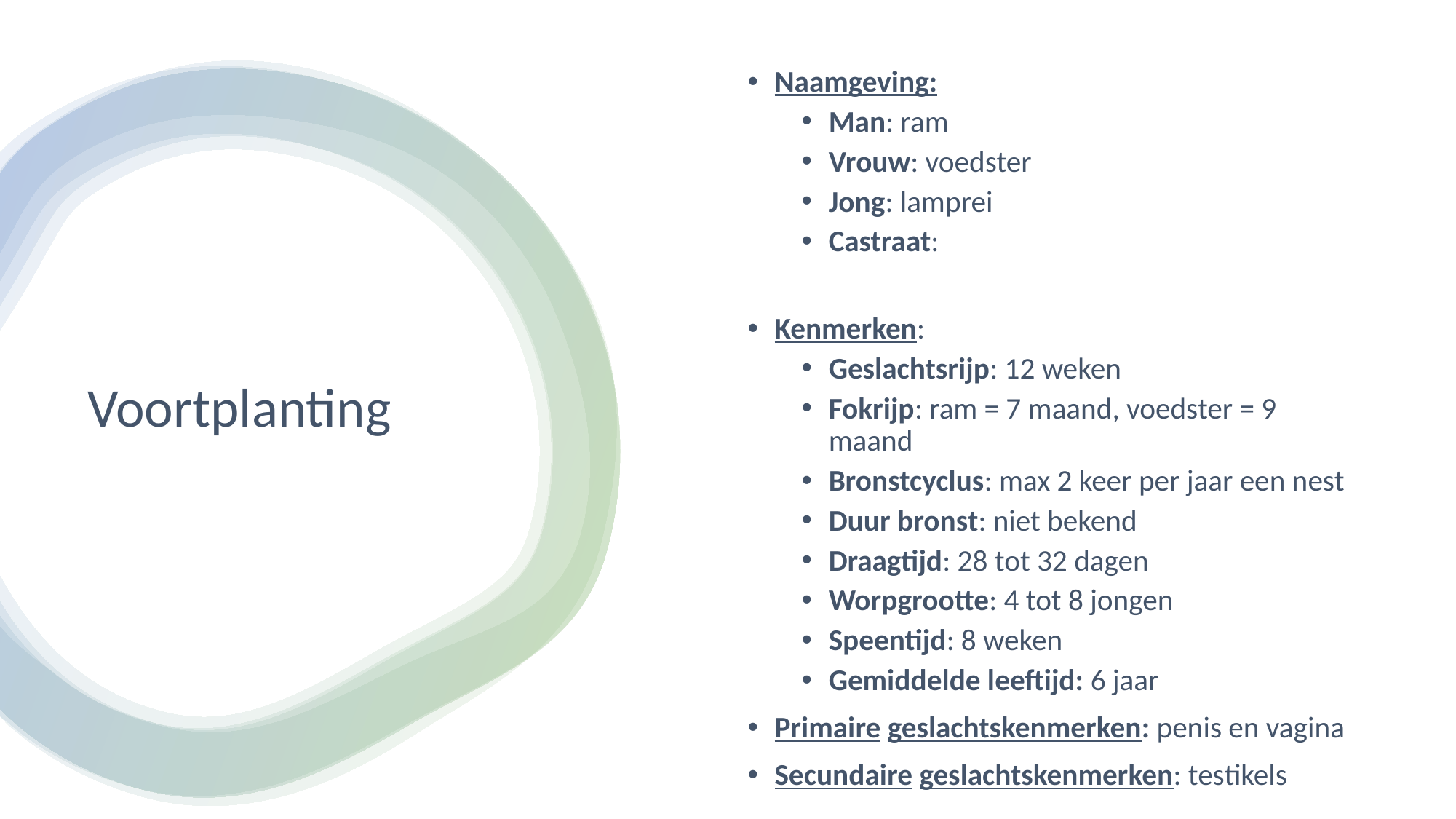

Naamgeving:
Man: ram
Vrouw: voedster
Jong: lamprei
Castraat:

Kenmerken:
Geslachtsrijp: 12 weken
Fokrijp: ram = 7 maand, voedster = 9 maand
Bronstcyclus: max 2 keer per jaar een nest
Duur bronst: niet bekend
Draagtijd: 28 tot 32 dagen
Worpgrootte: 4 tot 8 jongen
Speentijd: 8 weken
Gemiddelde leeftijd: 6 jaar
Primaire geslachtskenmerken: penis en vagina
Secundaire geslachtskenmerken: testikels

# Voortplanting